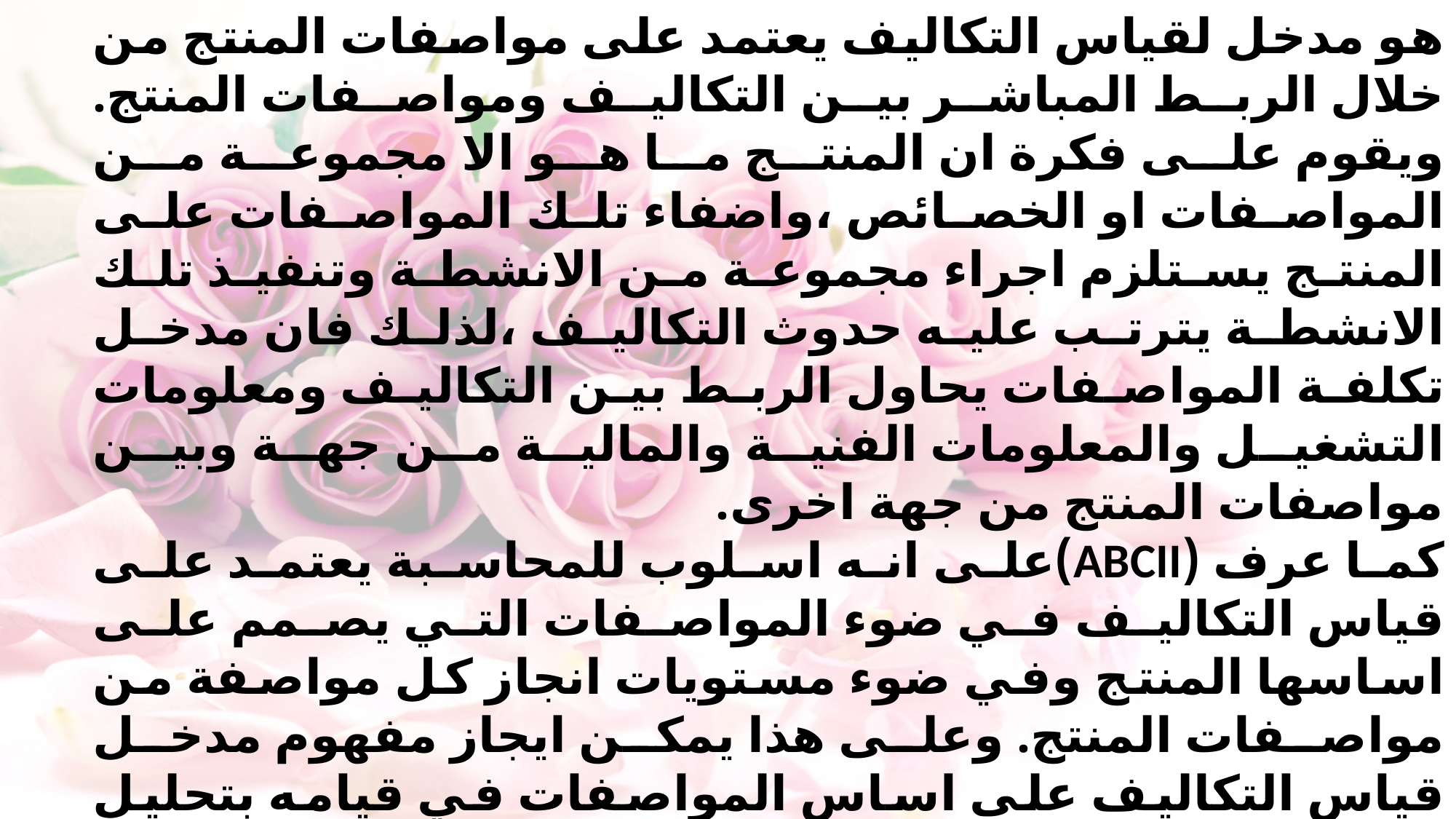

هو مدخل لقياس التكاليف يعتمد على مواصفات المنتج من خلال الربط المباشر بين التكاليف ومواصفات المنتج. ويقوم على فكرة ان المنتج ما هو الا مجموعة من المواصفات او الخصائص ،واضفاء تلك المواصفات على المنتج يستلزم اجراء مجموعة من الانشطة وتنفيذ تلك الانشطة يترتب عليه حدوث التكاليف ،لذلك فان مدخل تكلفة المواصفات يحاول الربط بين التكاليف ومعلومات التشغيل والمعلومات الفنية والمالية من جهة وبين مواصفات المنتج من جهة اخرى.
كما عرف (ABCII)على انه اسلوب للمحاسبة يعتمد على قياس التكاليف في ضوء المواصفات التي يصمم على اساسها المنتج وفي ضوء مستويات انجاز كل مواصفة من مواصفات المنتج. وعلى هذا يمكن ايجاز مفهوم مدخل قياس التكاليف على اساس المواصفات في قيامه بتحليل العلاقة بين التكاليف والمنافع /القيمة التي يحصل عليها الزبون من المنتجات وذلك كأساس لتحديد المواصفات التي تحقق الاشباع والقيمة للزبائن في ضوء حدود التكلفة المستهدفة ،ثم استخدام هذه المواصفات كأساس لقياس تكلفة المنتج.
كما يعرف(ABCII) بانه مدخل لقياس التكاليف من خلال تخصيص التكاليف على الانشطة بناء على خصائص ومواصفات السلعة.